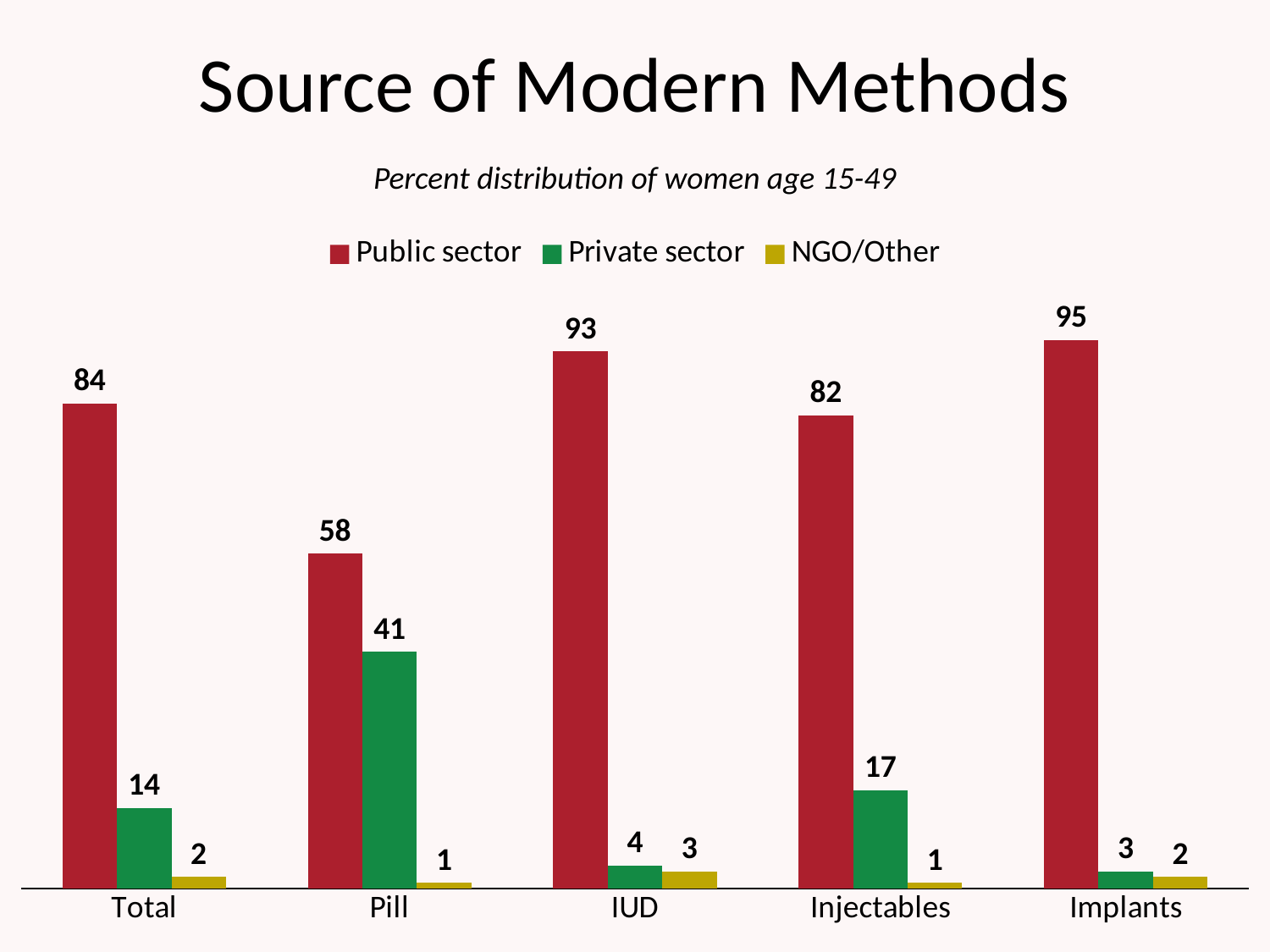

# Source of Modern Methods
Percent distribution of women age 15-49

### Chart

| Category | Public sector | Private sector | NGO/Other |
|---|---|---|---|
| Total | 84.0 | 14.0 | 2.0 |
| Pill | 58.0 | 41.0 | 1.0 |
| IUD | 93.0 | 4.0 | 3.0 |
| Injectables | 82.0 | 17.0 | 1.0 |
| Implants | 95.0 | 3.0 | 2.0 |